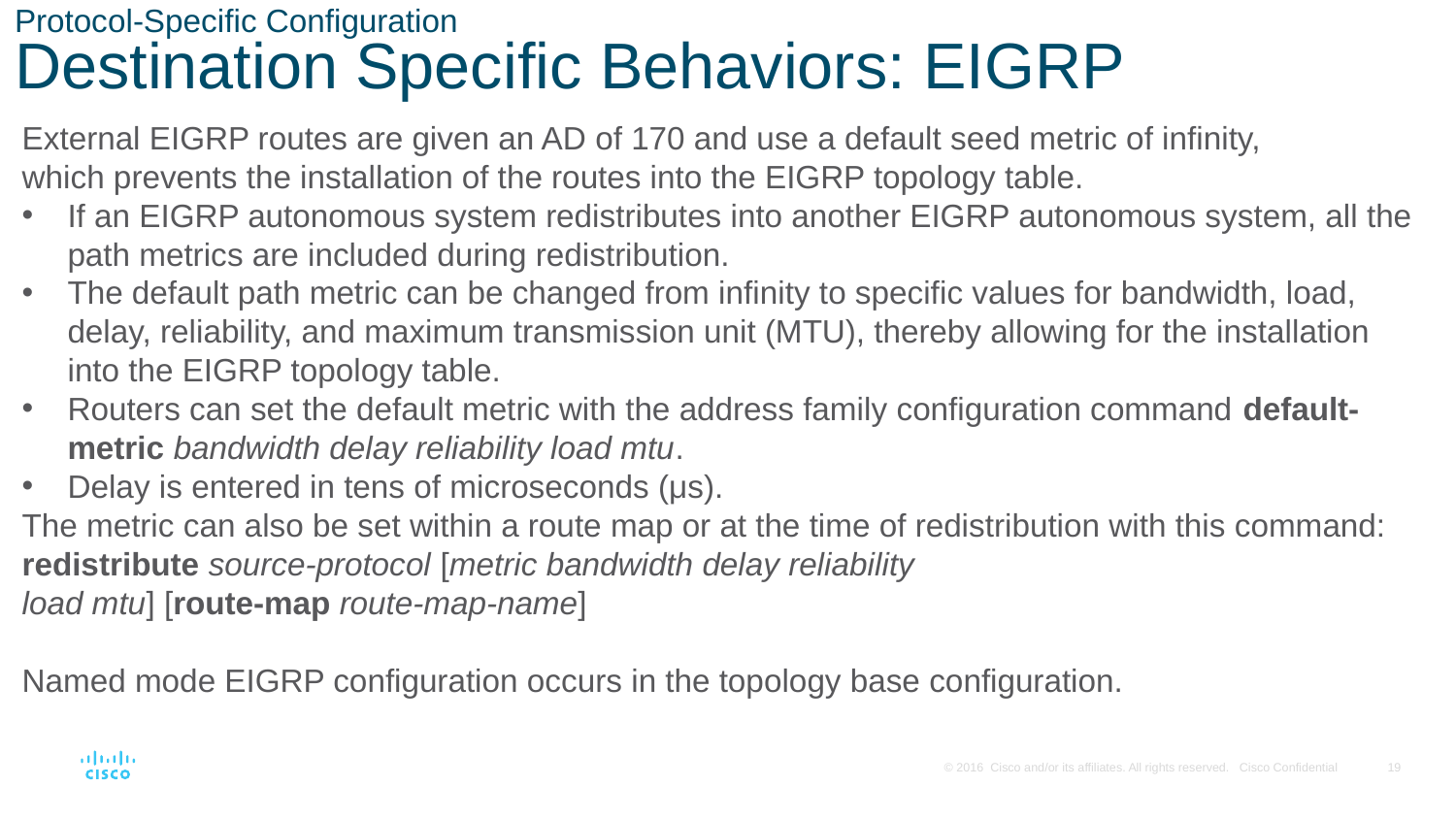

# Protocol-Specific Configuration Destination Specific Behaviors: EIGRP
External EIGRP routes are given an AD of 170 and use a default seed metric of infinity,
which prevents the installation of the routes into the EIGRP topology table.
If an EIGRP autonomous system redistributes into another EIGRP autonomous system, all the path metrics are included during redistribution.
The default path metric can be changed from infinity to specific values for bandwidth, load, delay, reliability, and maximum transmission unit (MTU), thereby allowing for the installation into the EIGRP topology table.
Routers can set the default metric with the address family configuration command default-metric bandwidth delay reliability load mtu.
Delay is entered in tens of microseconds (μs).
The metric can also be set within a route map or at the time of redistribution with this command:
redistribute source-protocol [metric bandwidth delay reliability
load mtu] [route-map route-map-name]

Named mode EIGRP configuration occurs in the topology base configuration.